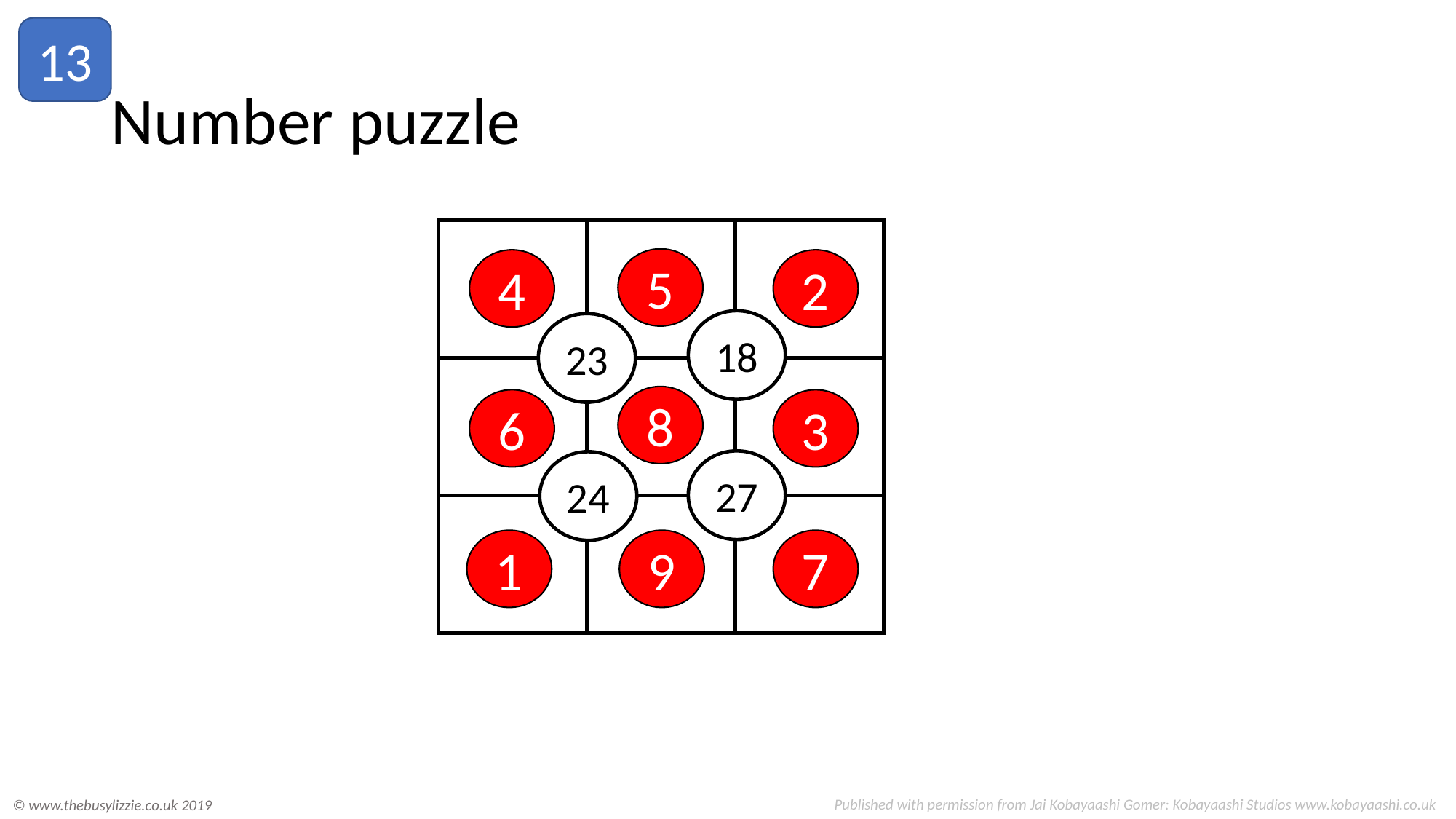

13
# Number puzzle

18
23

27
24

5
4
2
8
6
3
1
9
7
Published with permission from Jai Kobayaashi Gomer: Kobayaashi Studios www.kobayaashi.co.uk
© www.thebusylizzie.co.uk 2019